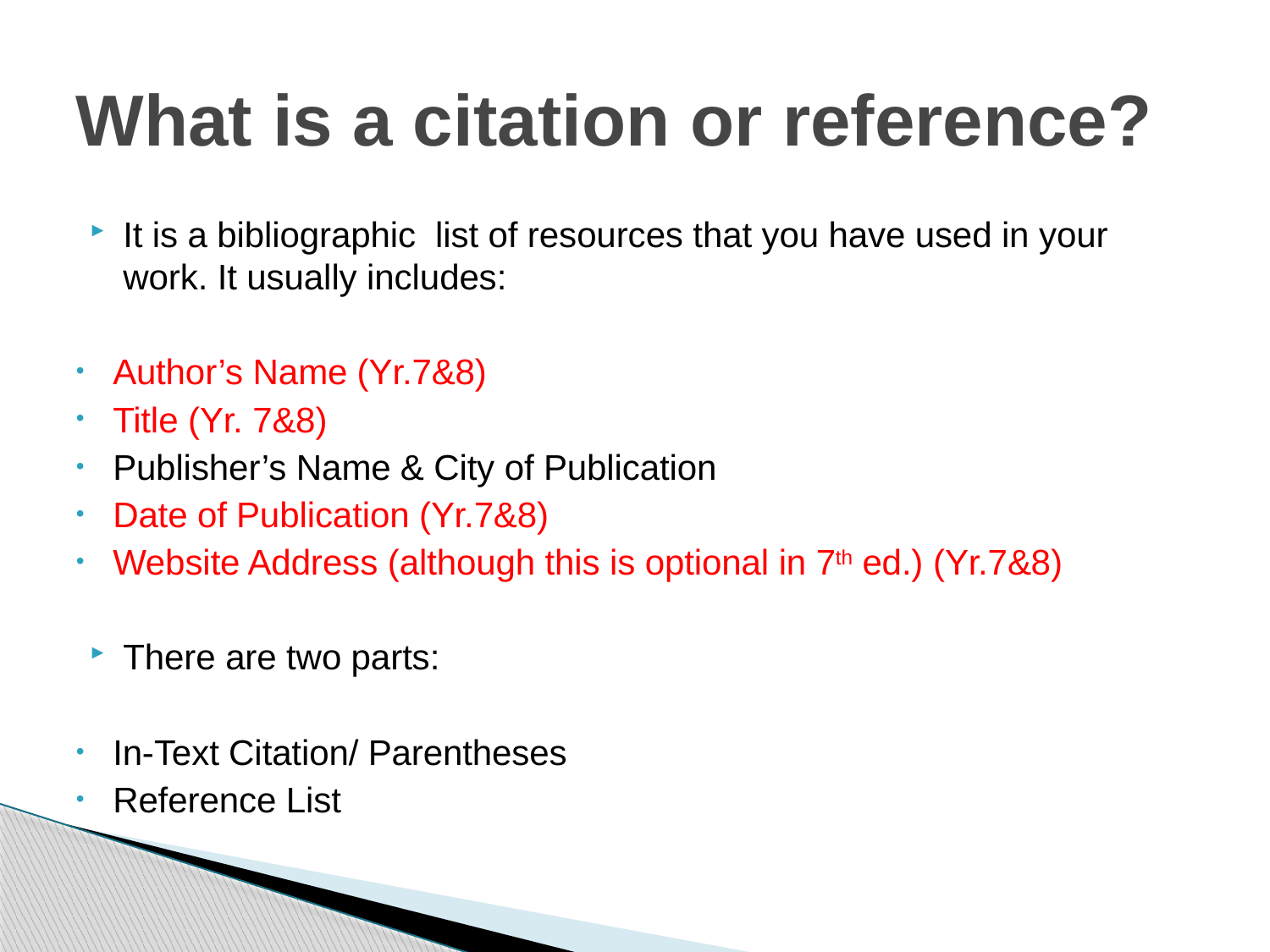

# What is a citation or reference?
It is a bibliographic  list of resources that you have used in your work. It usually includes:

Author’s Name (Yr.7&8)
Title (Yr. 7&8)
Publisher’s Name & City of Publication
Date of Publication (Yr.7&8)
Website Address (although this is optional in 7th ed.) (Yr.7&8)

There are two parts:

In-Text Citation/ Parentheses
Reference List